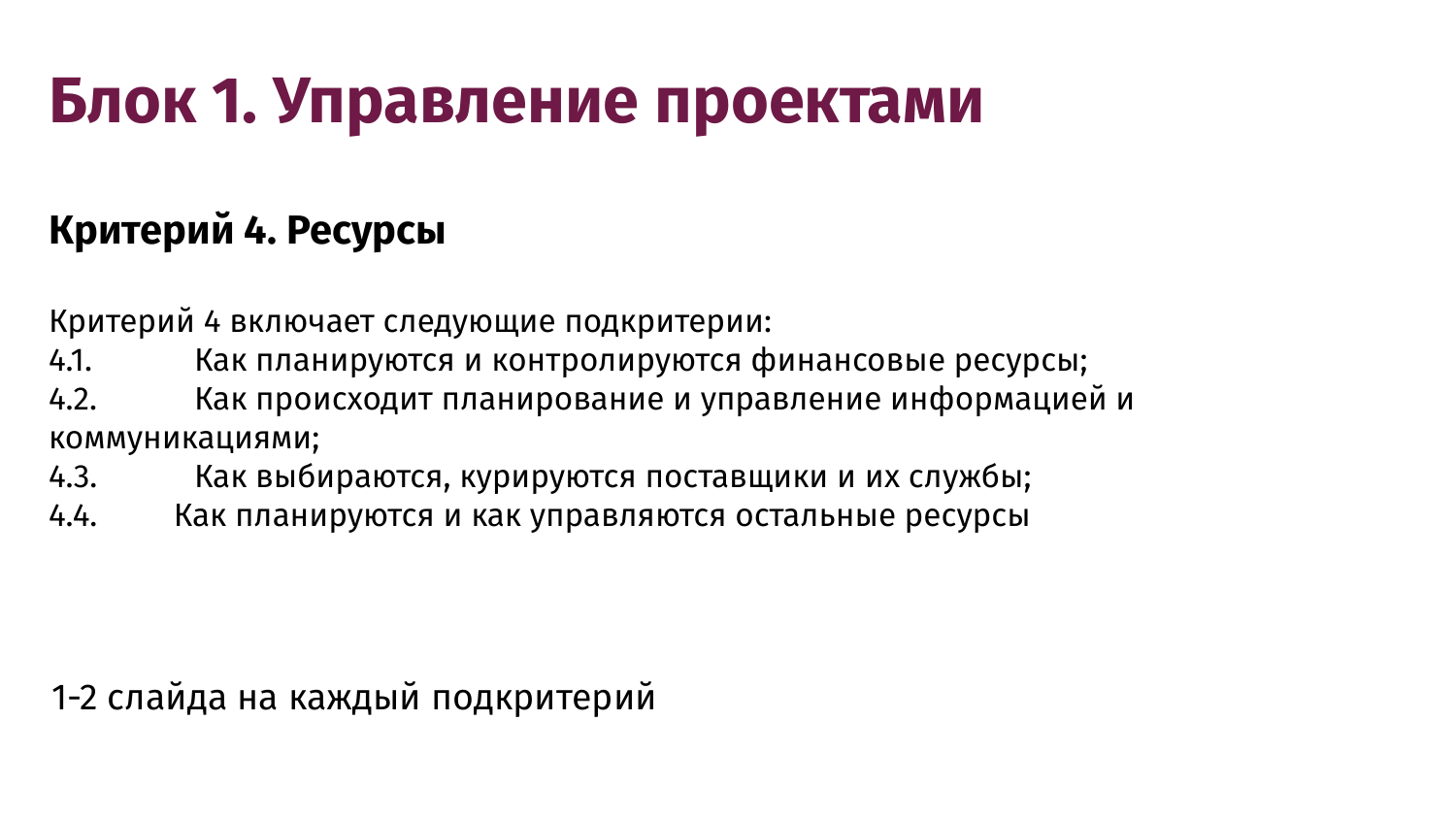

# Блок 1. Управление проектами
Критерий 4. Ресурсы

Критерий 4 включает следующие подкритерии:
4.1.	Как планируются и контролируются финансовые ресурсы;
4.2.	Как происходит планирование и управление информацией и коммуникациями;
4.3.	Как выбираются, курируются поставщики и их службы;
4.4.         Как планируются и как управляются остальные ресурсы

1-2 слайда на каждый подкритерий